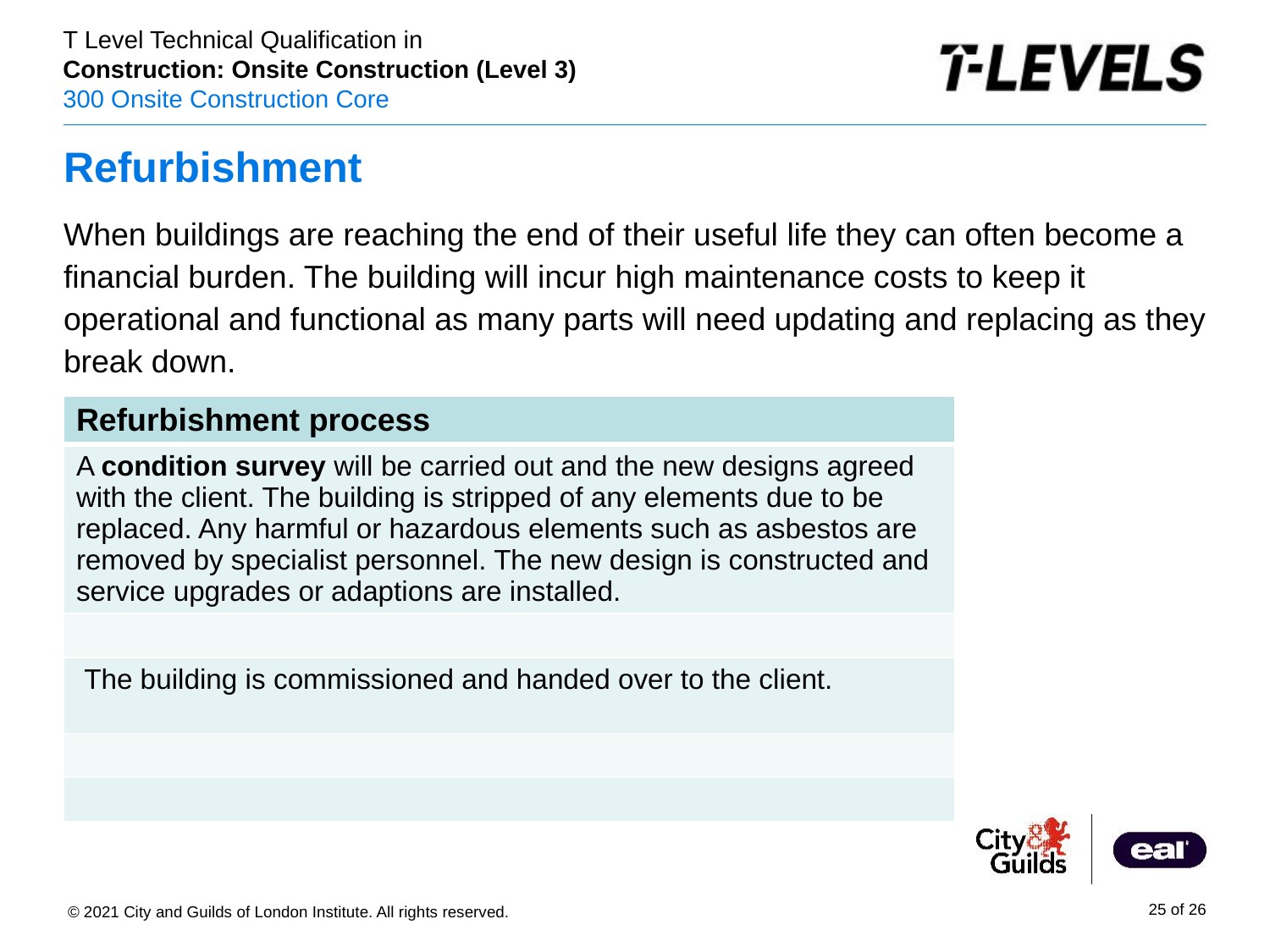

# Refurbishment
When buildings are reaching the end of their useful life they can often become a financial burden. The building will incur high maintenance costs to keep it operational and functional as many parts will need updating and replacing as they break down.

| Refurbishment process |
| --- |
| A condition survey will be carried out and the new designs agreed with the client. The building is stripped of any elements due to be replaced. Any harmful or hazardous elements such as asbestos are removed by specialist personnel. The new design is constructed and service upgrades or adaptions are installed. |
|  |
| The building is commissioned and handed over to the client. |
|  |
|  |